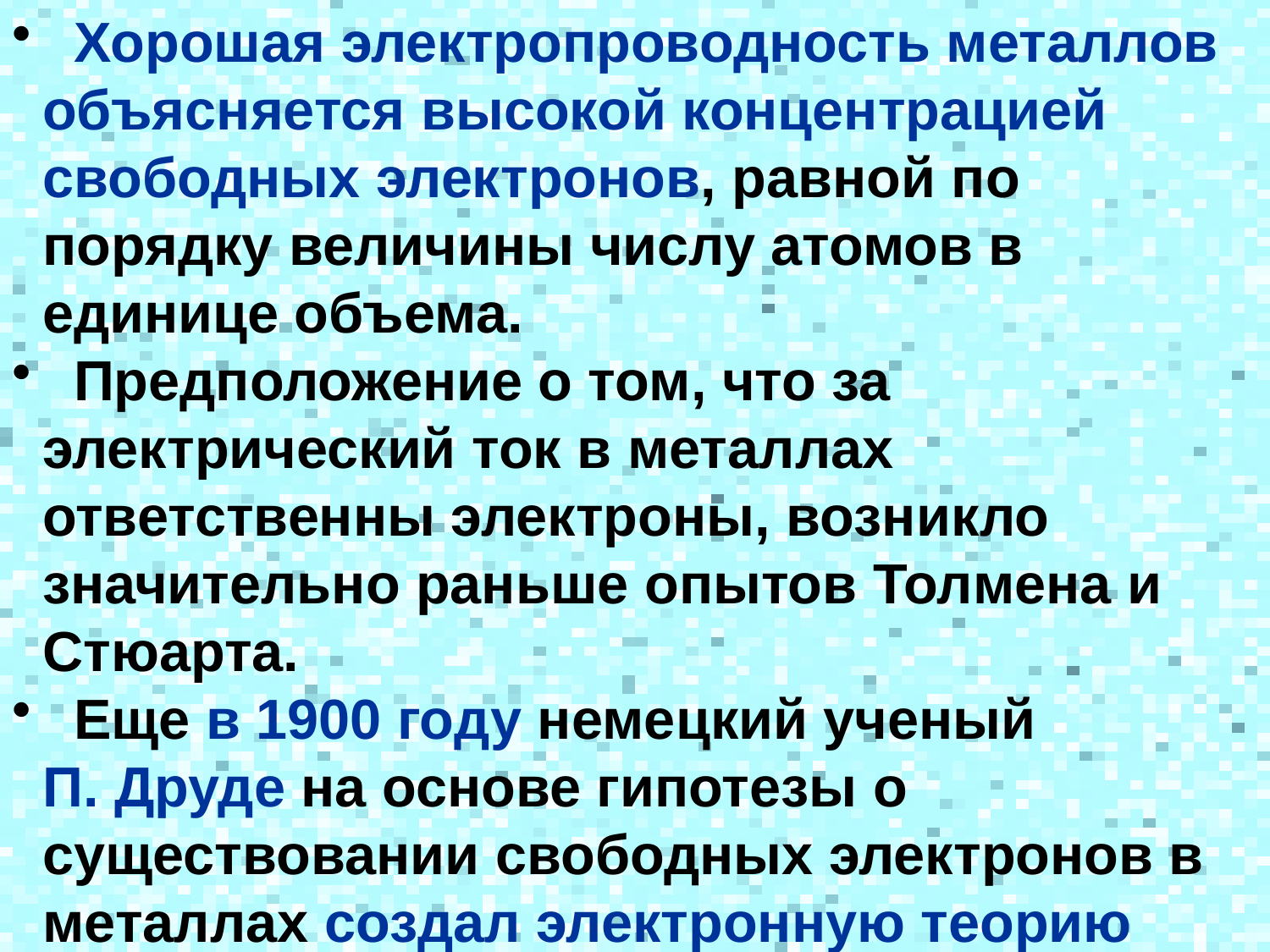

Хорошая электропроводность металлов объясняется высокой концентрацией свободных электронов, равной по порядку величины числу атомов в единице объема.
  Предположение о том, что за электрический ток в металлах ответственны электроны, возникло значительно раньше опытов Толмена и Стюарта.
  Еще в 1900 году немецкий ученый П. Друде на основе гипотезы о существовании свободных электронов в металлах создал электронную теорию проводимости металлов.